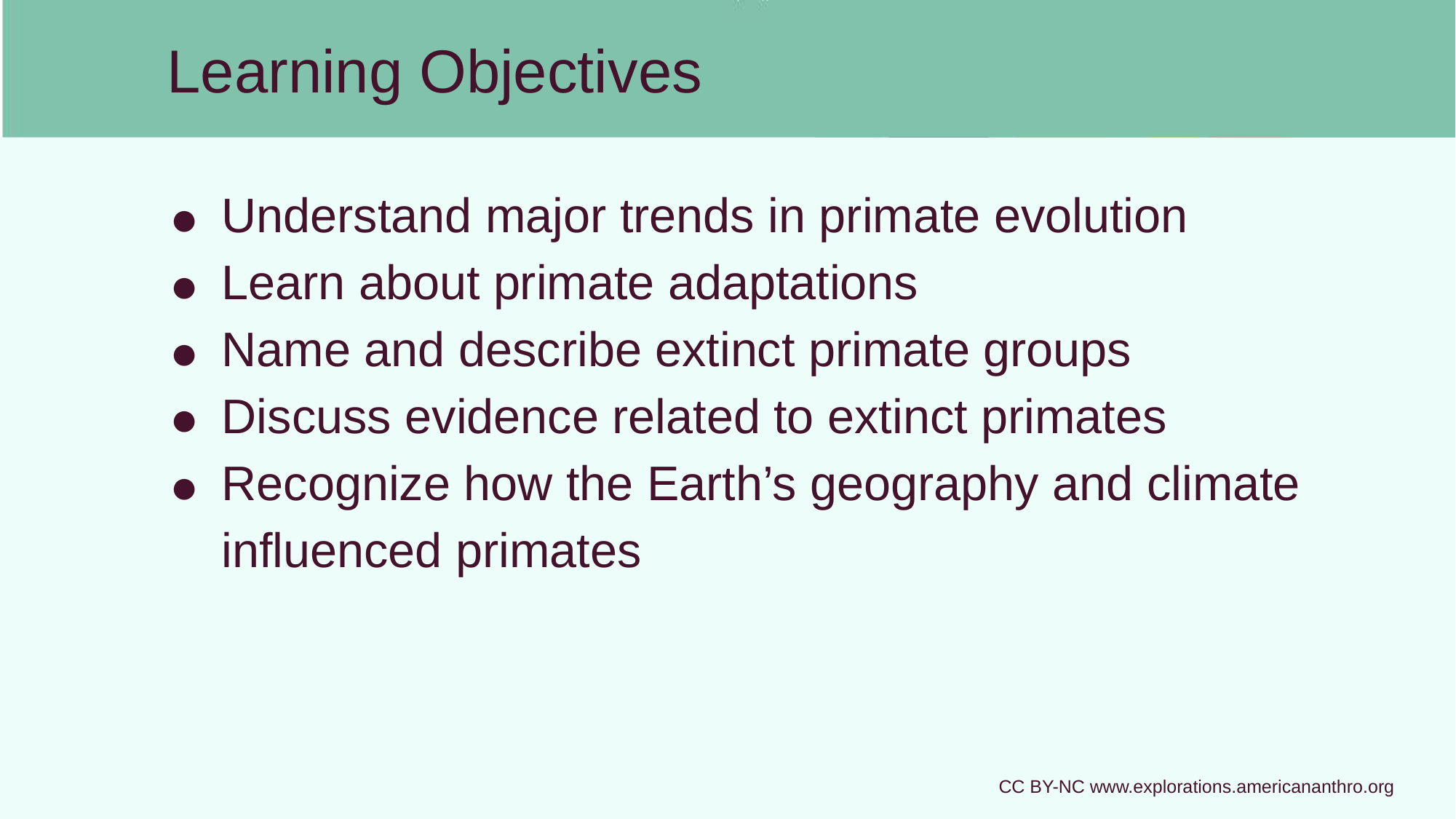

# Learning Objectives
Understand major trends in primate evolution
Learn about primate adaptations
Name and describe extinct primate groups
Discuss evidence related to extinct primates
Recognize how the Earth’s geography and climate influenced primates